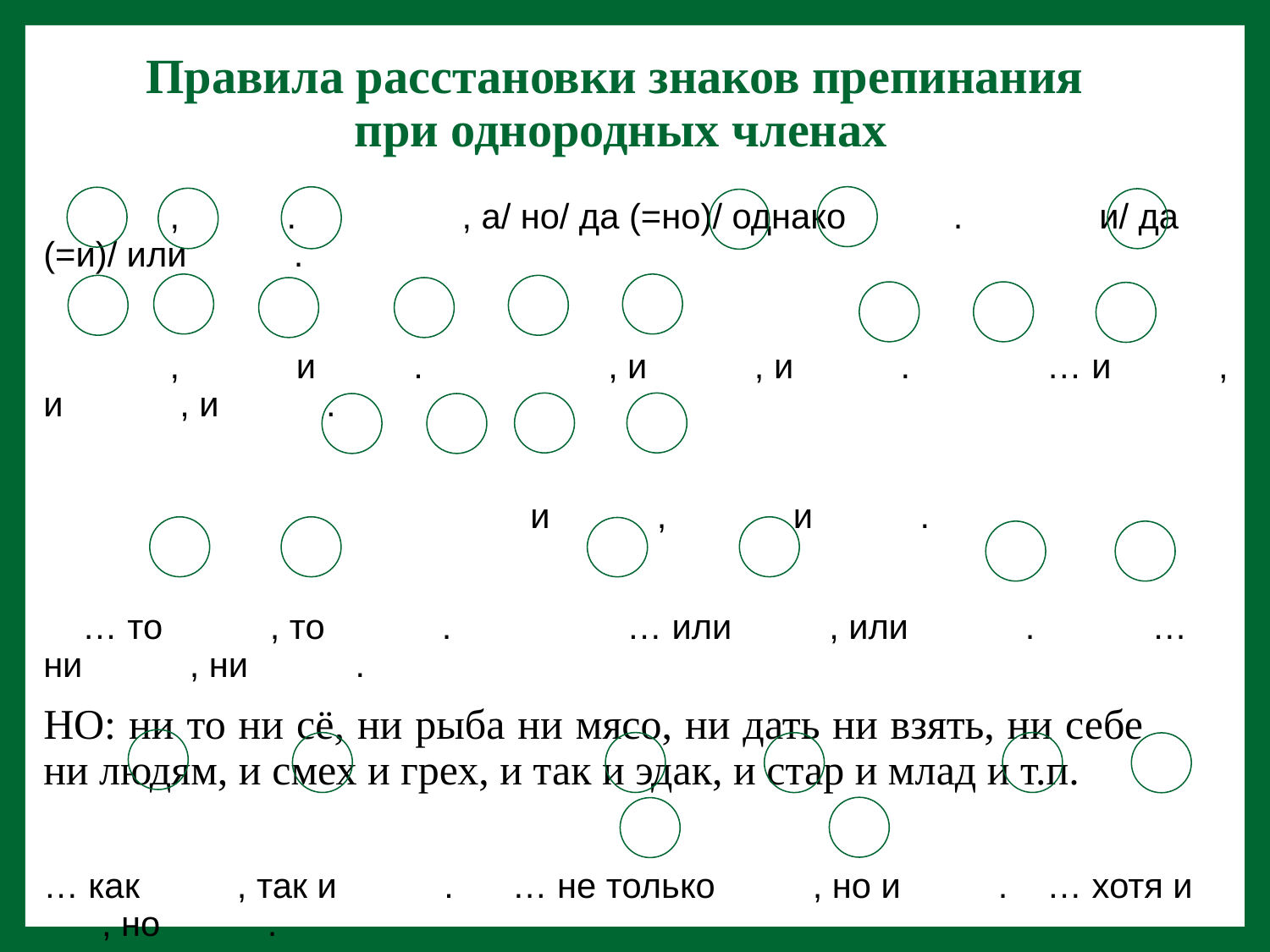

# Правила расстановки знаков препинания при однородных членах

             ,           .                 , а/ но/ да (=но)/ однако           .              и/ да (=и)/ или           .

             ,            и          .                   , и           , и           .              … и           , и            , и           .

                                                  и           ,             и           .

    … то           , то            .                  … или          , или            .            … ни           , ни           .
НО: ни то ни сё, ни рыба ни мясо, ни дать ни взять, ни себе        ни людям, и смех и грех, и так и эдак, и стар и млад и т.п.

… как          , так и           .      … не только          , но и          .    … хотя и           , но           .
                                                    … не столько           , сколько           .